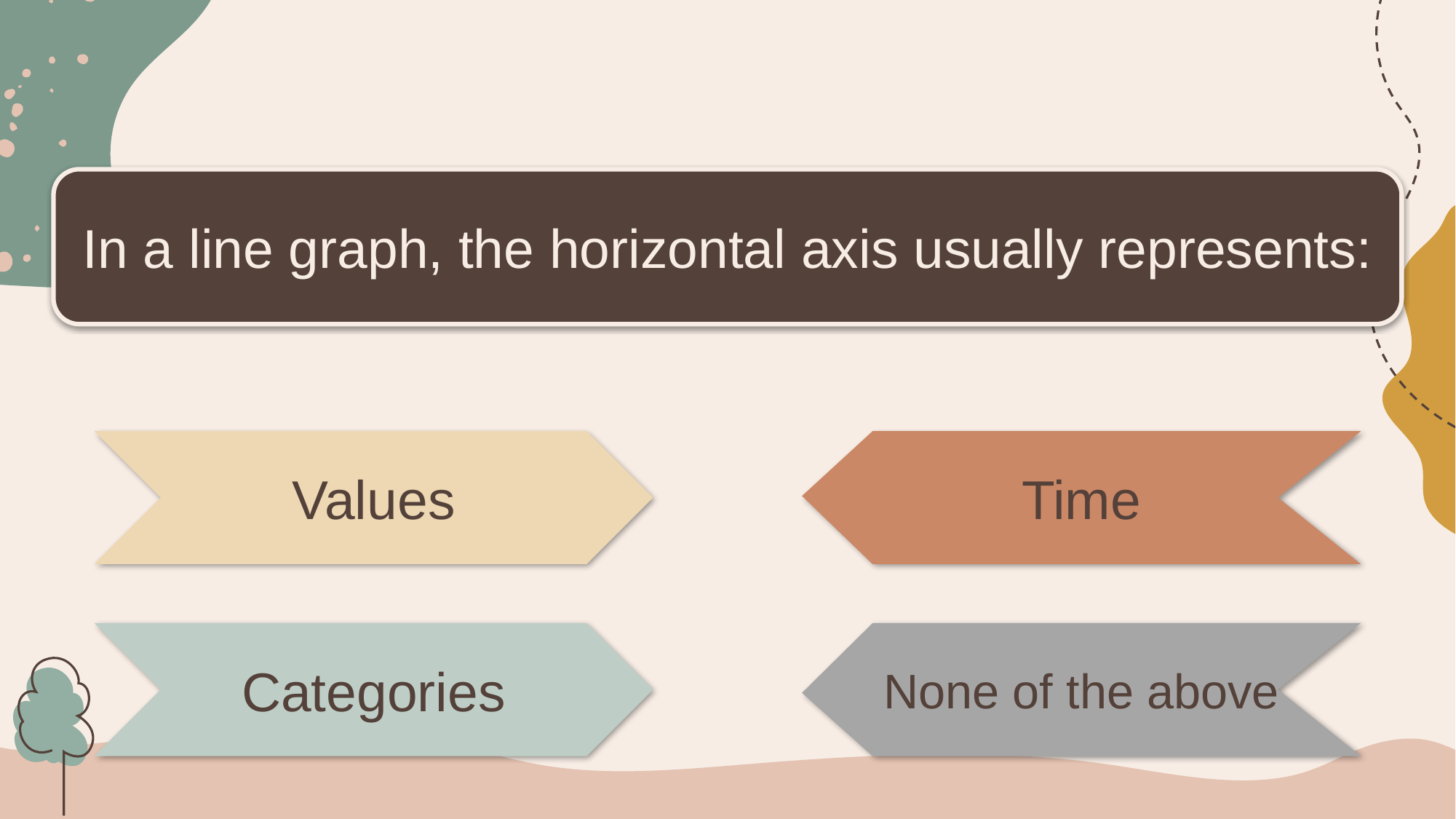

In a line graph, the horizontal axis usually represents:
Time
Values
None of the above
Categories